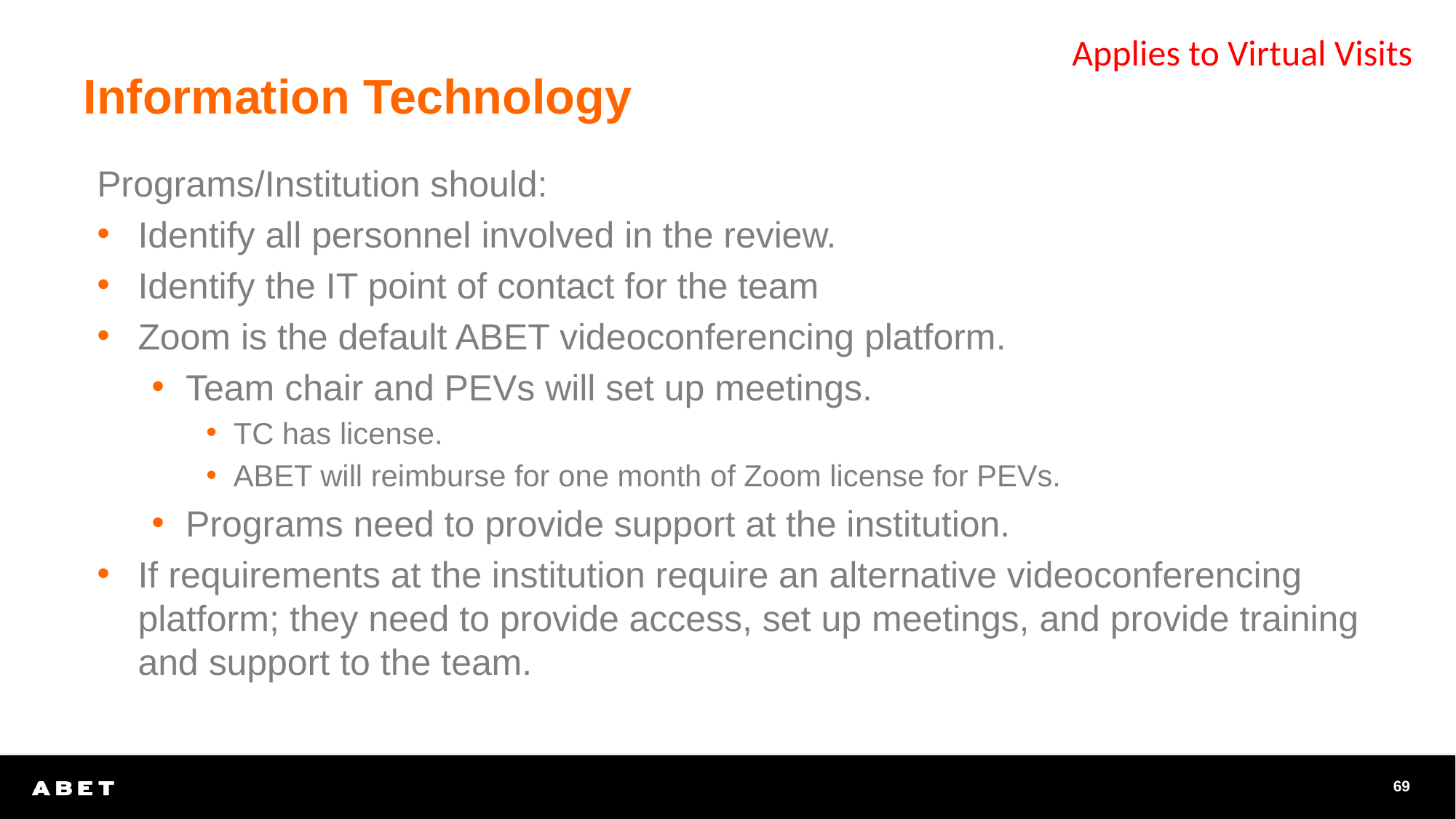

Applies to Virtual Visits
# Information Technology
Programs/Institution should:
Identify all personnel involved in the review.
Identify the IT point of contact for the team
Zoom is the default ABET videoconferencing platform.
Team chair and PEVs will set up meetings.
TC has license.
ABET will reimburse for one month of Zoom license for PEVs.
Programs need to provide support at the institution.
If requirements at the institution require an alternative videoconferencing platform; they need to provide access, set up meetings, and provide training and support to the team.